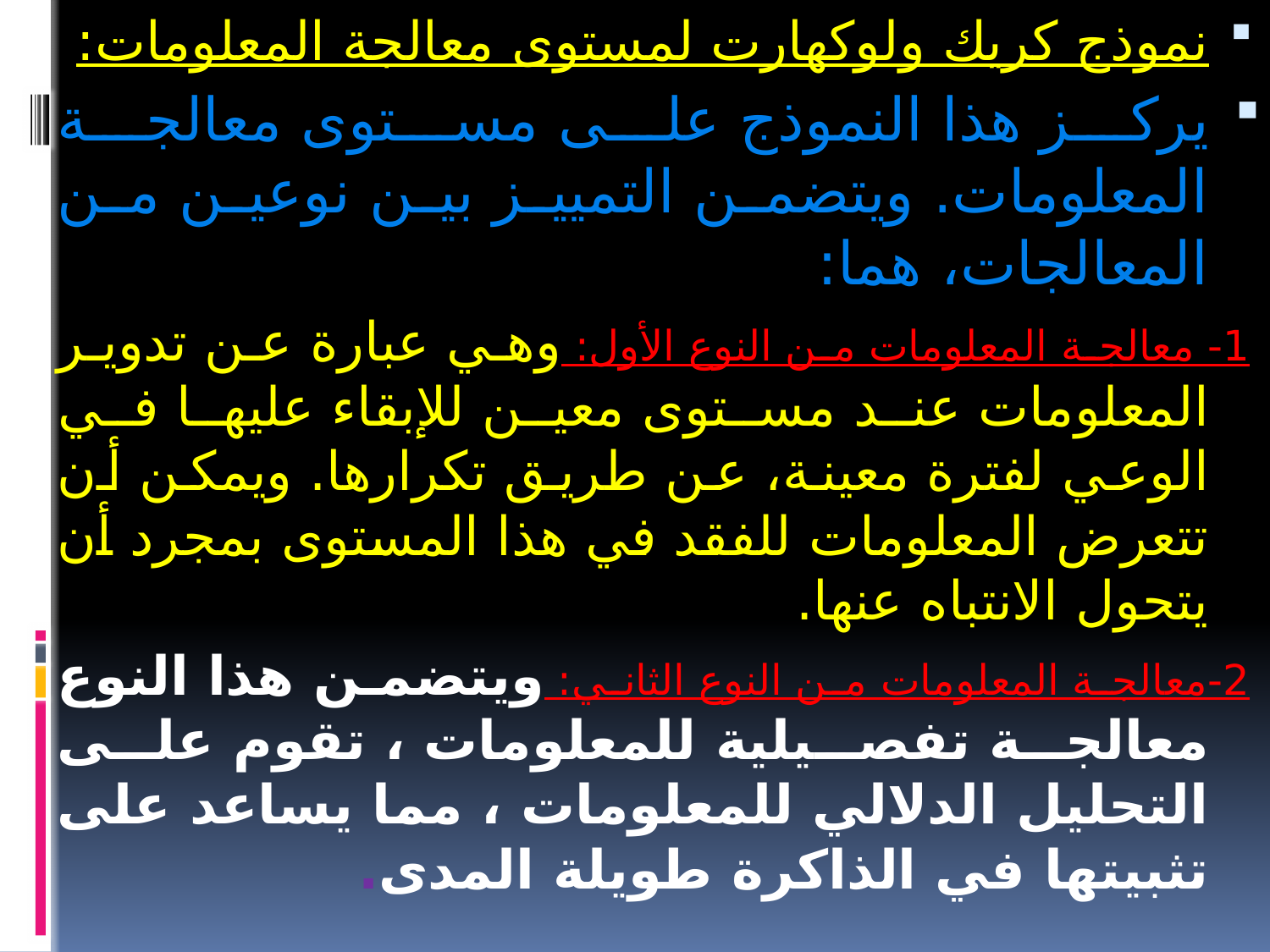

نموذج كريك ولوكهارت لمستوى معالجة المعلومات:
يركز هذا النموذج على مستوى معالجة المعلومات. ويتضمن التمييز بين نوعين من المعالجات، هما:
1- معالجة المعلومات من النوع الأول: وهي عبارة عن تدوير المعلومات عند مستوى معين للإبقاء عليها في الوعي لفترة معينة، عن طريق تكرارها. ويمكن أن تتعرض المعلومات للفقد في هذا المستوى بمجرد أن يتحول الانتباه عنها.
2-معالجة المعلومات من النوع الثاني: ويتضمن هذا النوع معالجة تفصيلية للمعلومات ، تقوم على التحليل الدلالي للمعلومات ، مما يساعد على تثبيتها في الذاكرة طويلة المدى.